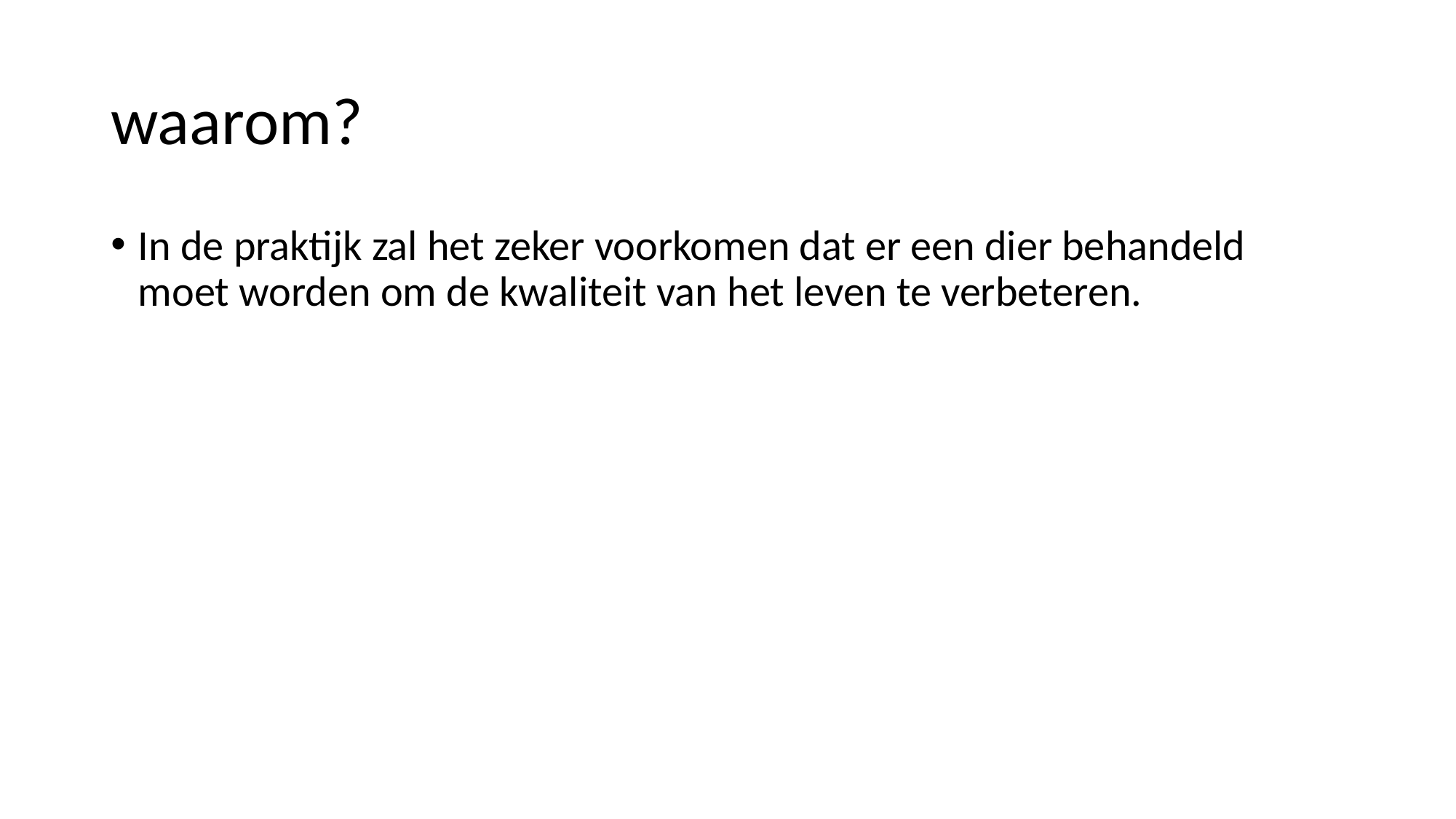

# waarom?
In de praktijk zal het zeker voorkomen dat er een dier behandeld moet worden om de kwaliteit van het leven te verbeteren.